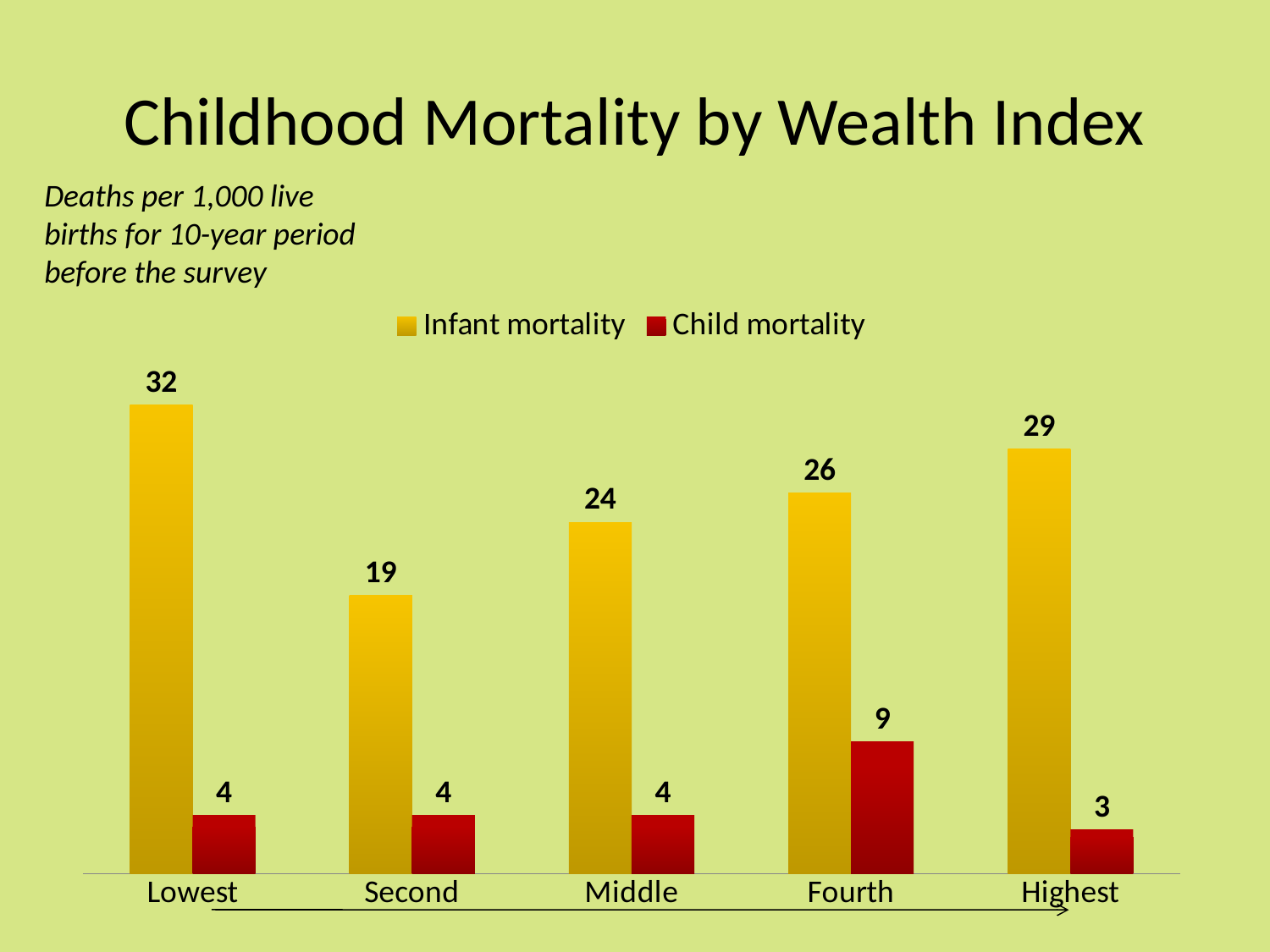

# Childhood Mortality by Wealth Index
Deaths per 1,000 live births for 10-year period before the survey

### Chart

| Category | Infant mortality | Child mortality |
|---|---|---|
| Lowest | 32.0 | 4.0 |
| Second | 19.0 | 4.0 |
| Middle | 24.0 | 4.0 |
| Fourth | 26.0 | 9.0 |
| Highest | 29.0 | 3.0 |